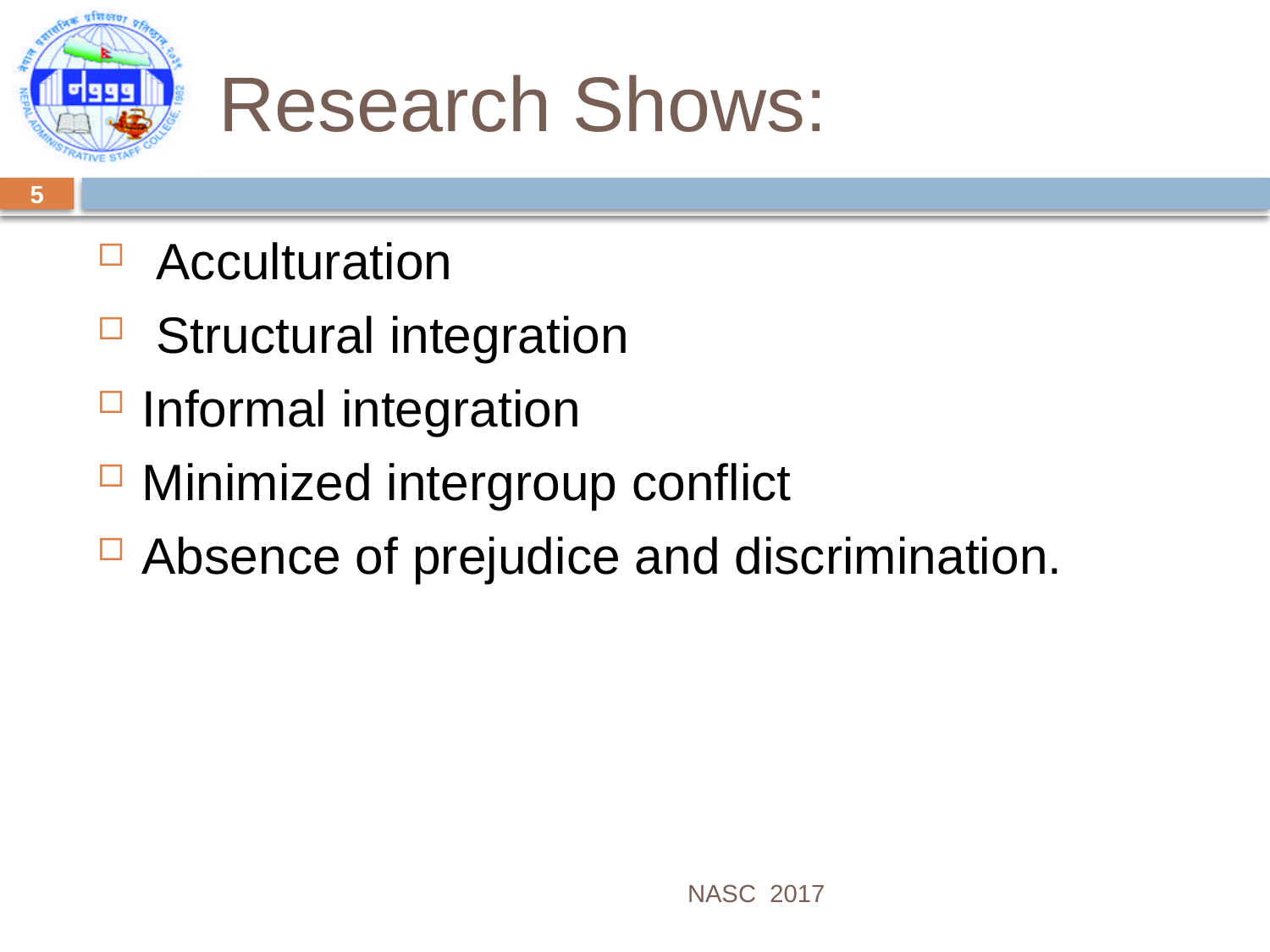

# Research Shows:
5
 Acculturation
 Structural integration
Informal integration
Minimized intergroup conflict
Absence of prejudice and discrimination.

NASC  2017